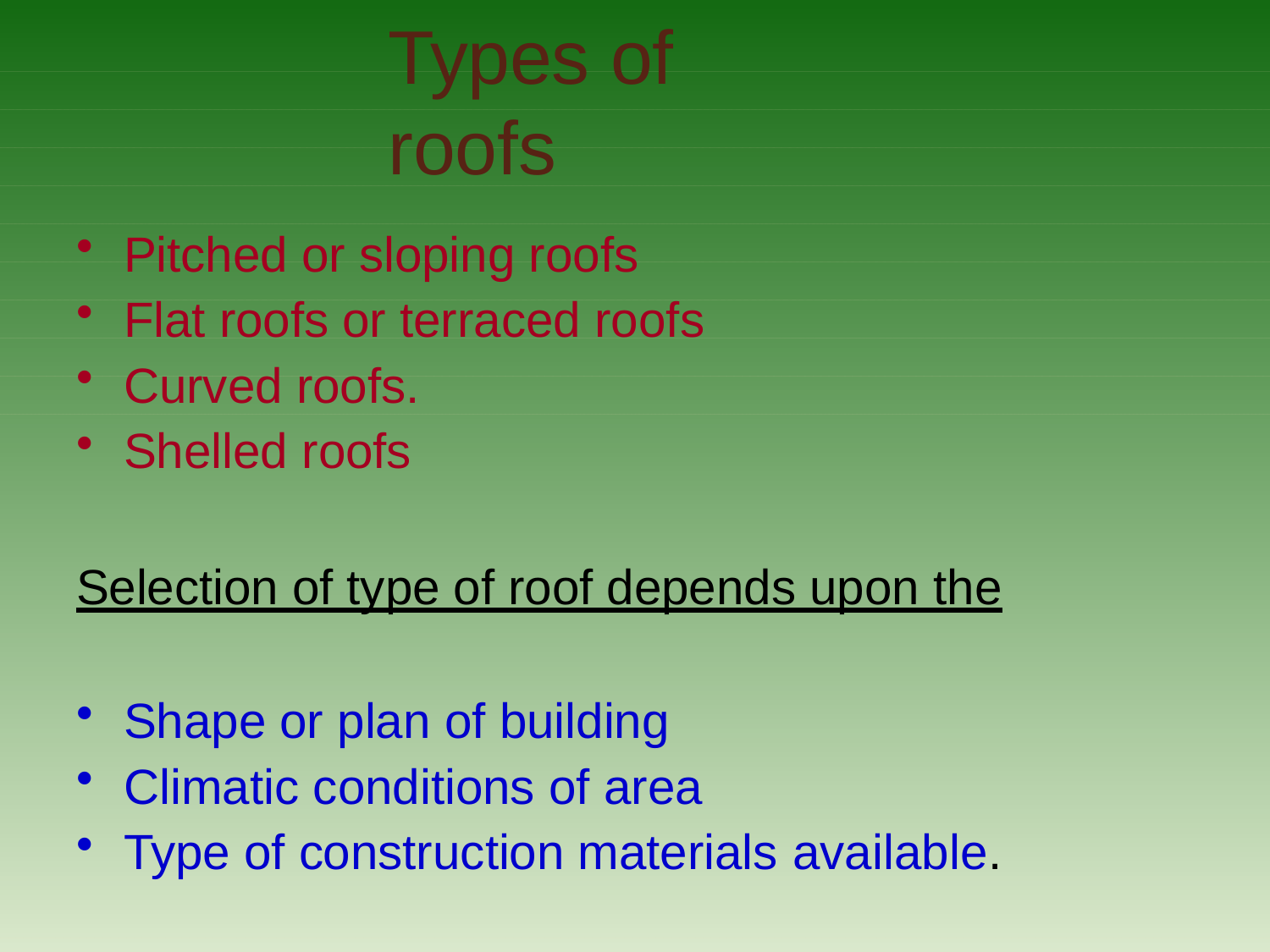

# Types of roofs

Pitched or sloping roofs
Flat roofs or terraced roofs
Curved roofs.
Shelled roofs

Selection of type of roof depends upon the

Shape or plan of building
Climatic conditions of area
Type of construction materials available.